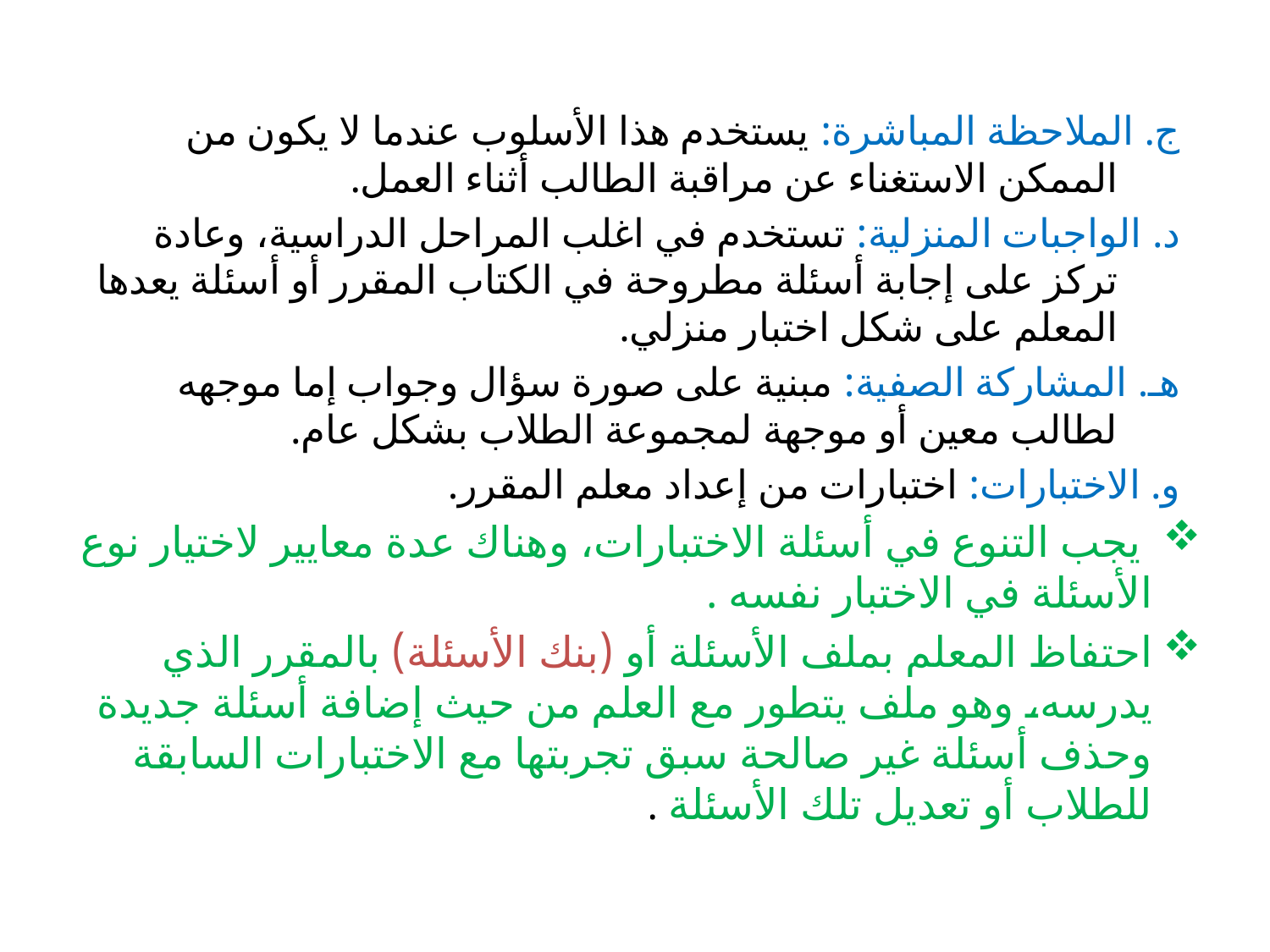

ج. الملاحظة المباشرة: يستخدم هذا الأسلوب عندما لا يكون من الممكن الاستغناء عن مراقبة الطالب أثناء العمل.
د. الواجبات المنزلية: تستخدم في اغلب المراحل الدراسية، وعادة تركز على إجابة أسئلة مطروحة في الكتاب المقرر أو أسئلة يعدها المعلم على شكل اختبار منزلي.
هـ. المشاركة الصفية: مبنية على صورة سؤال وجواب إما موجهه لطالب معين أو موجهة لمجموعة الطلاب بشكل عام.
و. الاختبارات: اختبارات من إعداد معلم المقرر.
 يجب التنوع في أسئلة الاختبارات، وهناك عدة معايير لاختيار نوع الأسئلة في الاختبار نفسه .
احتفاظ المعلم بملف الأسئلة أو (بنك الأسئلة) بالمقرر الذي يدرسه، وهو ملف يتطور مع العلم من حيث إضافة أسئلة جديدة وحذف أسئلة غير صالحة سبق تجربتها مع الاختبارات السابقة للطلاب أو تعديل تلك الأسئلة .